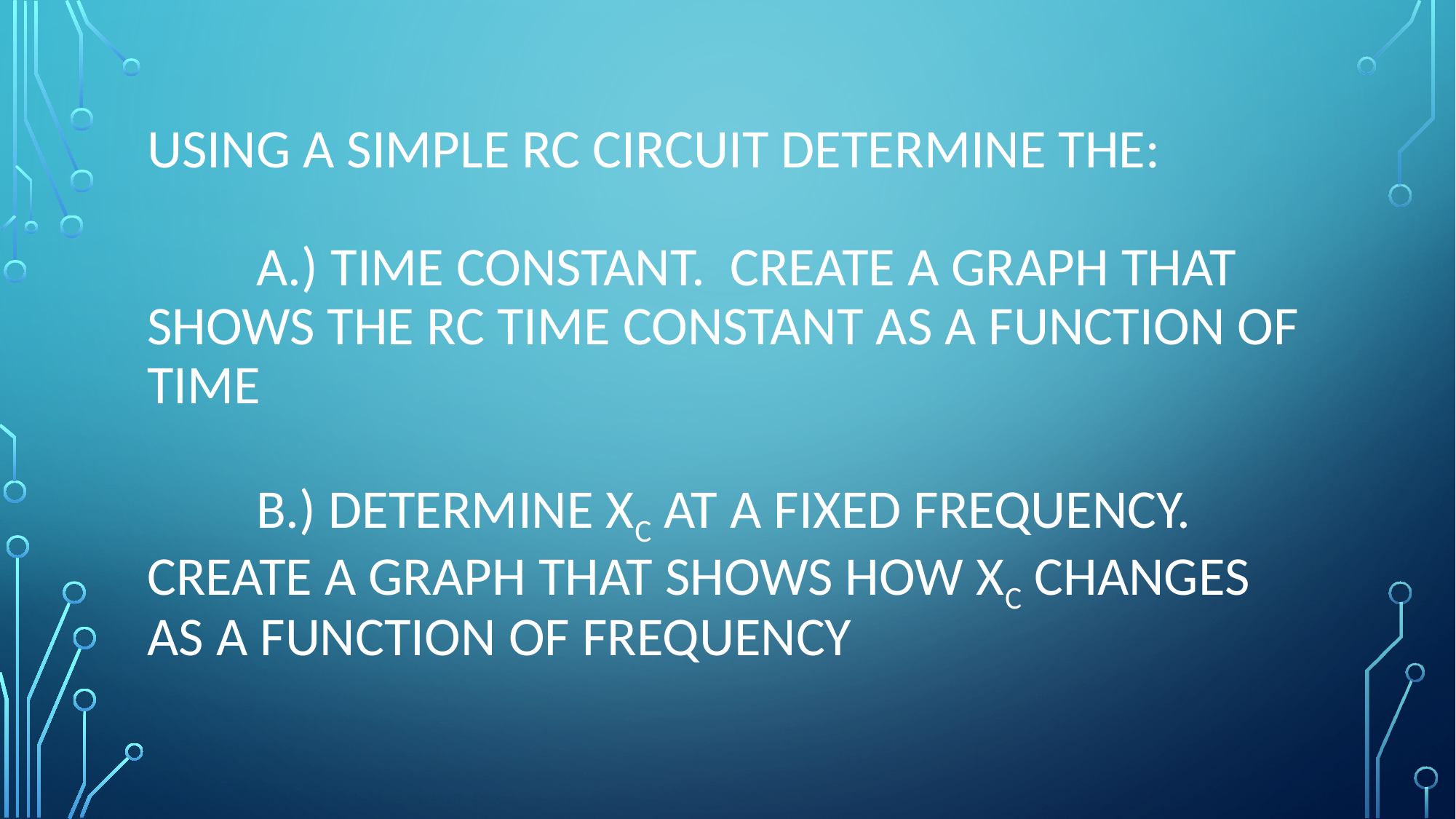

# Using a simple RC circuit determine the: a.) Time Constant.  Create a graph that shows the RC time constant as a function of time b.) Determine XC at a fixed frequency.  Create a graph that shows how XC changes as a function of frequency